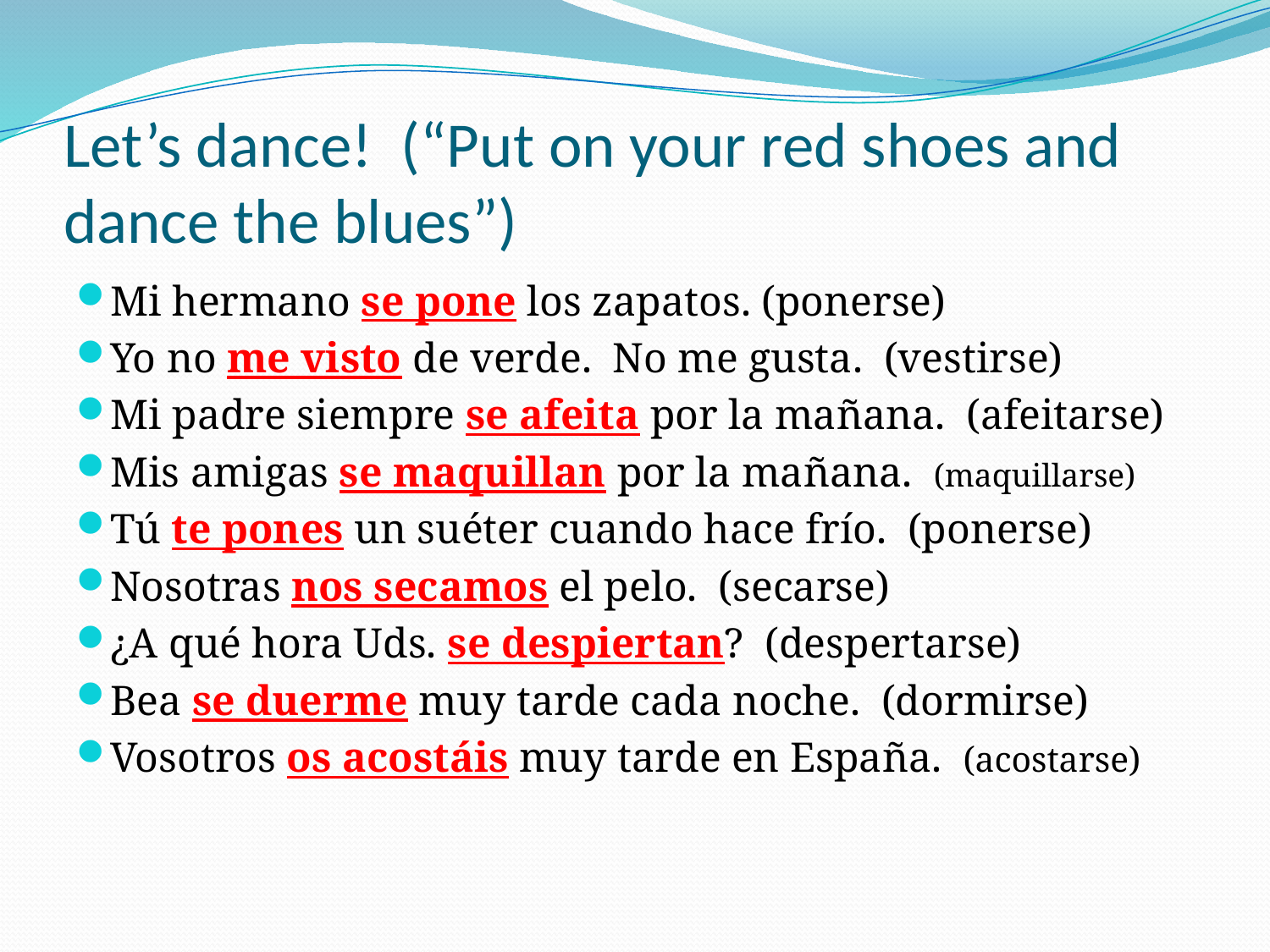

# Let’s dance!  (“Put on your red shoes and dance the blues”)
Mi hermano se pone los zapatos. (ponerse)
Yo no me visto de verde.  No me gusta.  (vestirse)
Mi padre siempre se afeita por la mañana.  (afeitarse)
Mis amigas se maquillan por la mañana.  (maquillarse)
Tú te pones un suéter cuando hace frío.  (ponerse)
Nosotras nos secamos el pelo.  (secarse)
¿A qué hora Uds. se despiertan?  (despertarse)
Bea se duerme muy tarde cada noche.  (dormirse)
Vosotros os acostáis muy tarde en España.  (acostarse)